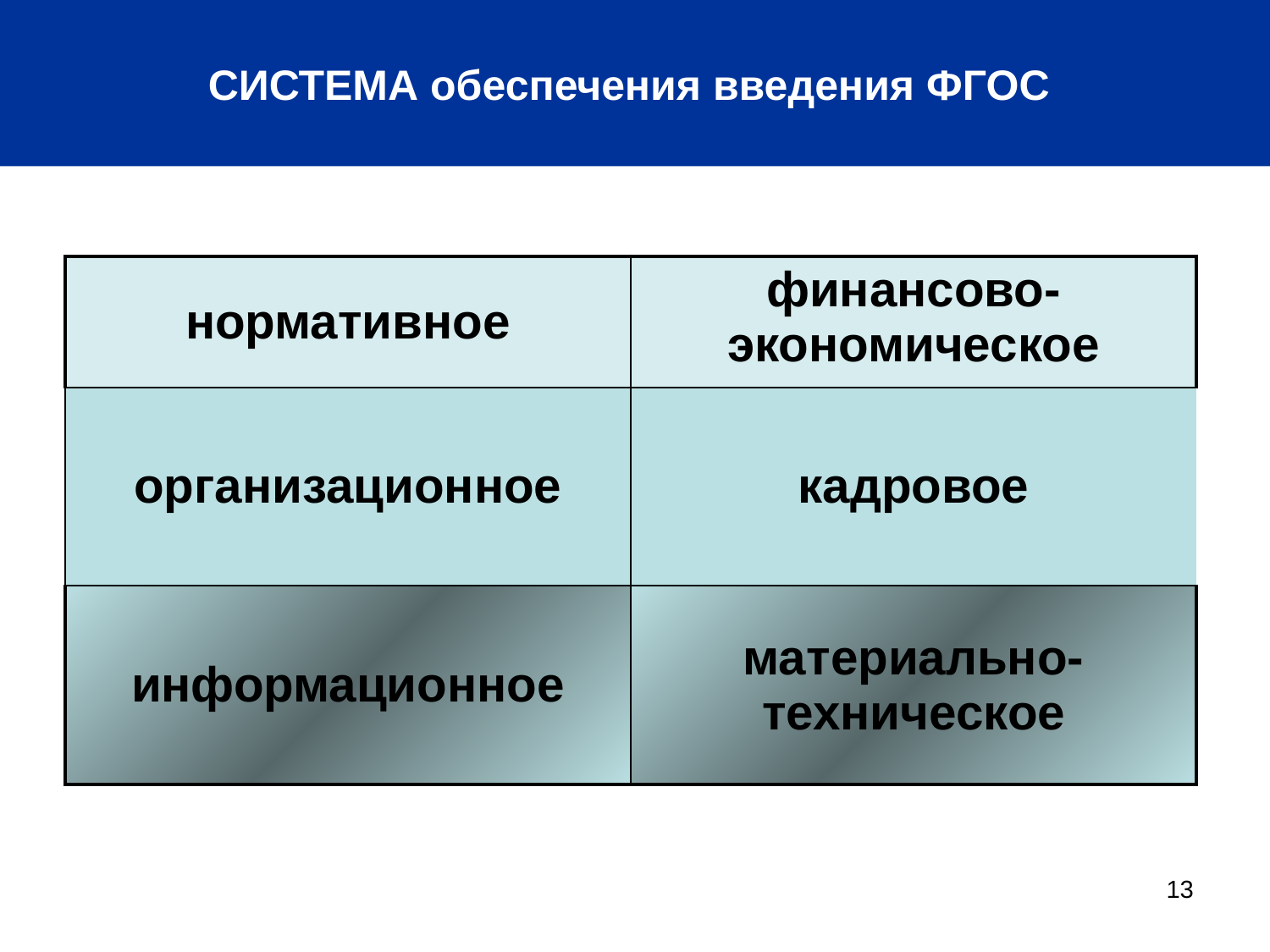

СИСТЕМА обеспечения введения ФГОС

| нормативное | финансово-экономическое |
| --- | --- |
| организационное | кадровое |
| информационное | материально-техническое |
13